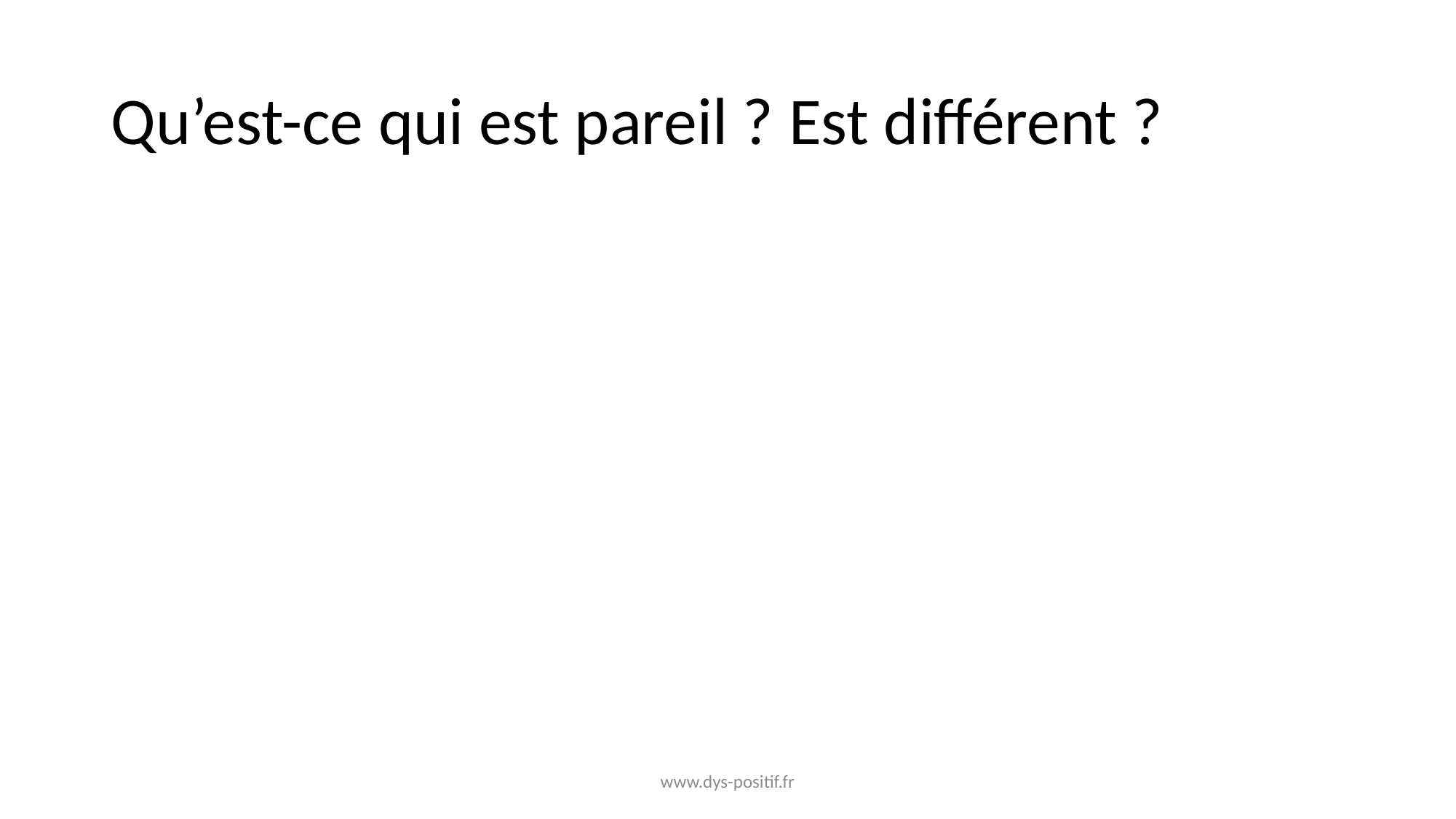

# Qu’est-ce qui est pareil ? Est différent ?

www.dys-positif.fr